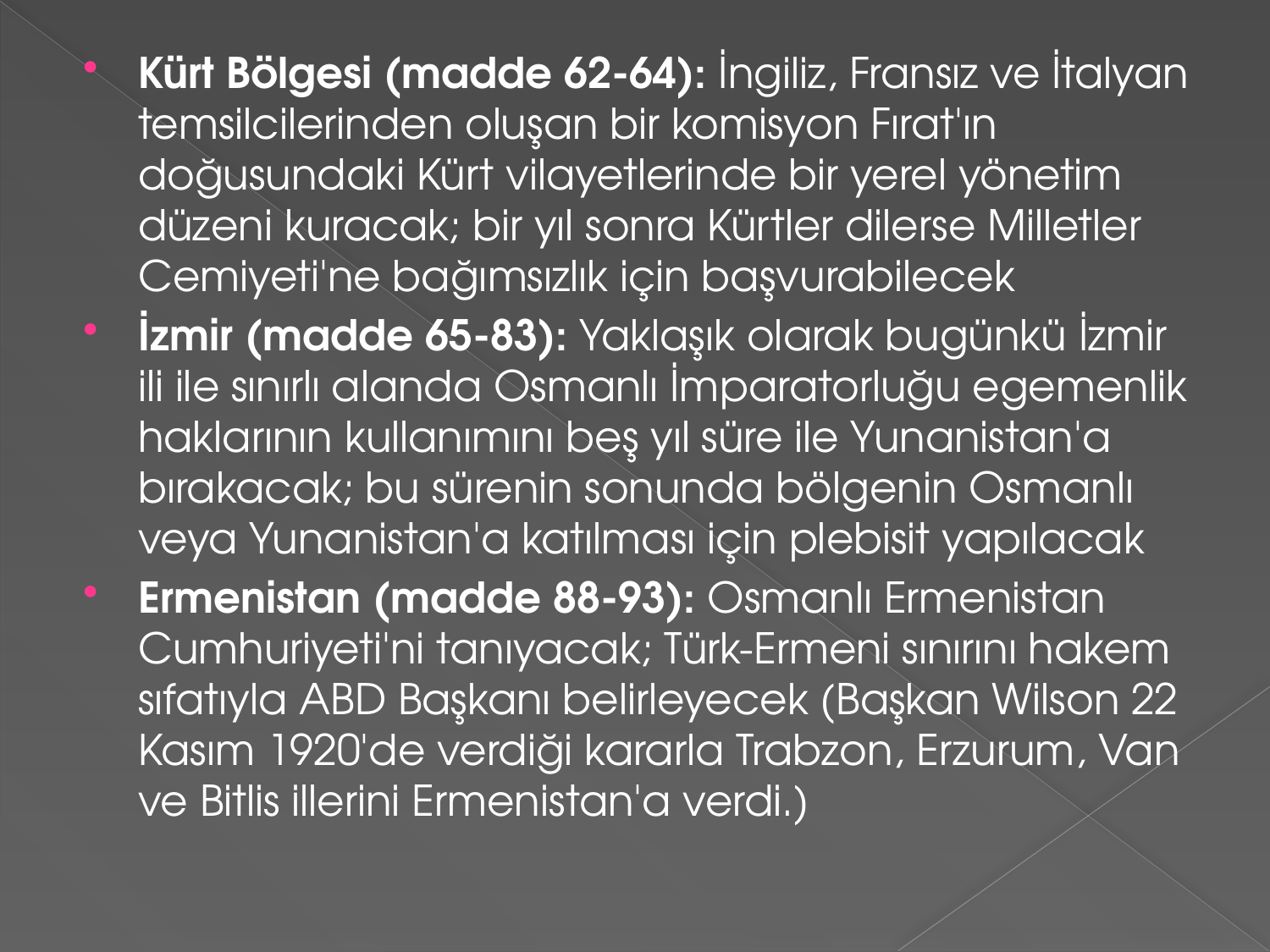

Kürt Bölgesi (madde 62-64): İngiliz, Fransız ve İtalyan temsilcilerinden oluşan bir komisyon Fırat'ın doğusundaki Kürt vilayetlerinde bir yerel yönetim düzeni kuracak; bir yıl sonra Kürtler dilerse Milletler Cemiyeti'ne bağımsızlık için başvurabilecek
İzmir (madde 65-83): Yaklaşık olarak bugünkü İzmir ili ile sınırlı alanda Osmanlı İmparatorluğu egemenlik haklarının kullanımını beş yıl süre ile Yunanistan'a bırakacak; bu sürenin sonunda bölgenin Osmanlı veya Yunanistan'a katılması için plebisit yapılacak
Ermenistan (madde 88-93): Osmanlı Ermenistan Cumhuriyeti'ni tanıyacak; Türk-Ermeni sınırını hakem sıfatıyla ABD Başkanı belirleyecek (Başkan Wilson 22 Kasım 1920'de verdiği kararla Trabzon, Erzurum, Van ve Bitlis illerini Ermenistan'a verdi.)